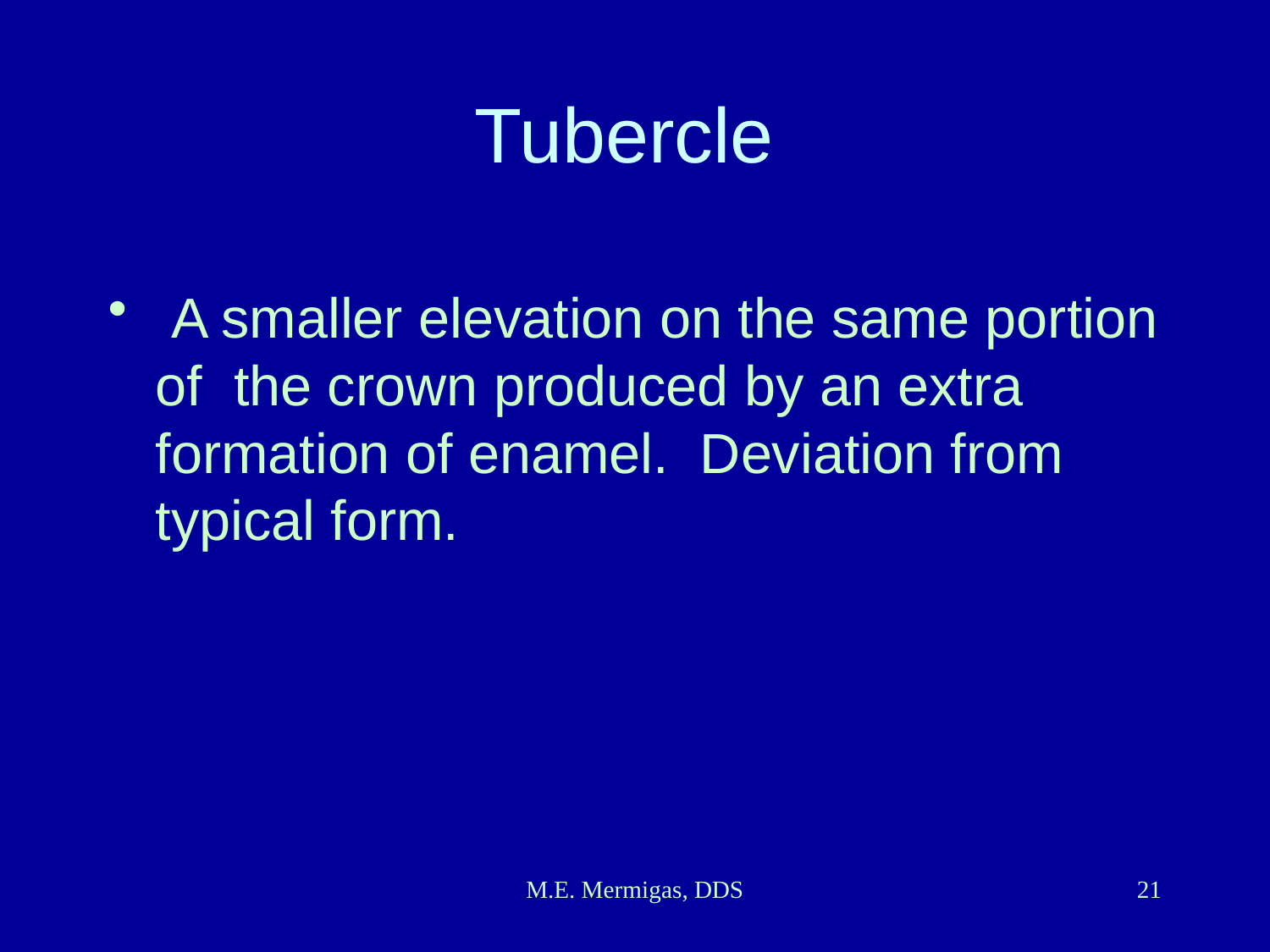

A smaller elevation on the same portion of  the crown produced by an extra formation of enamel.  Deviation from typical form.
# Tubercle
M.E. Mermigas, DDS
21